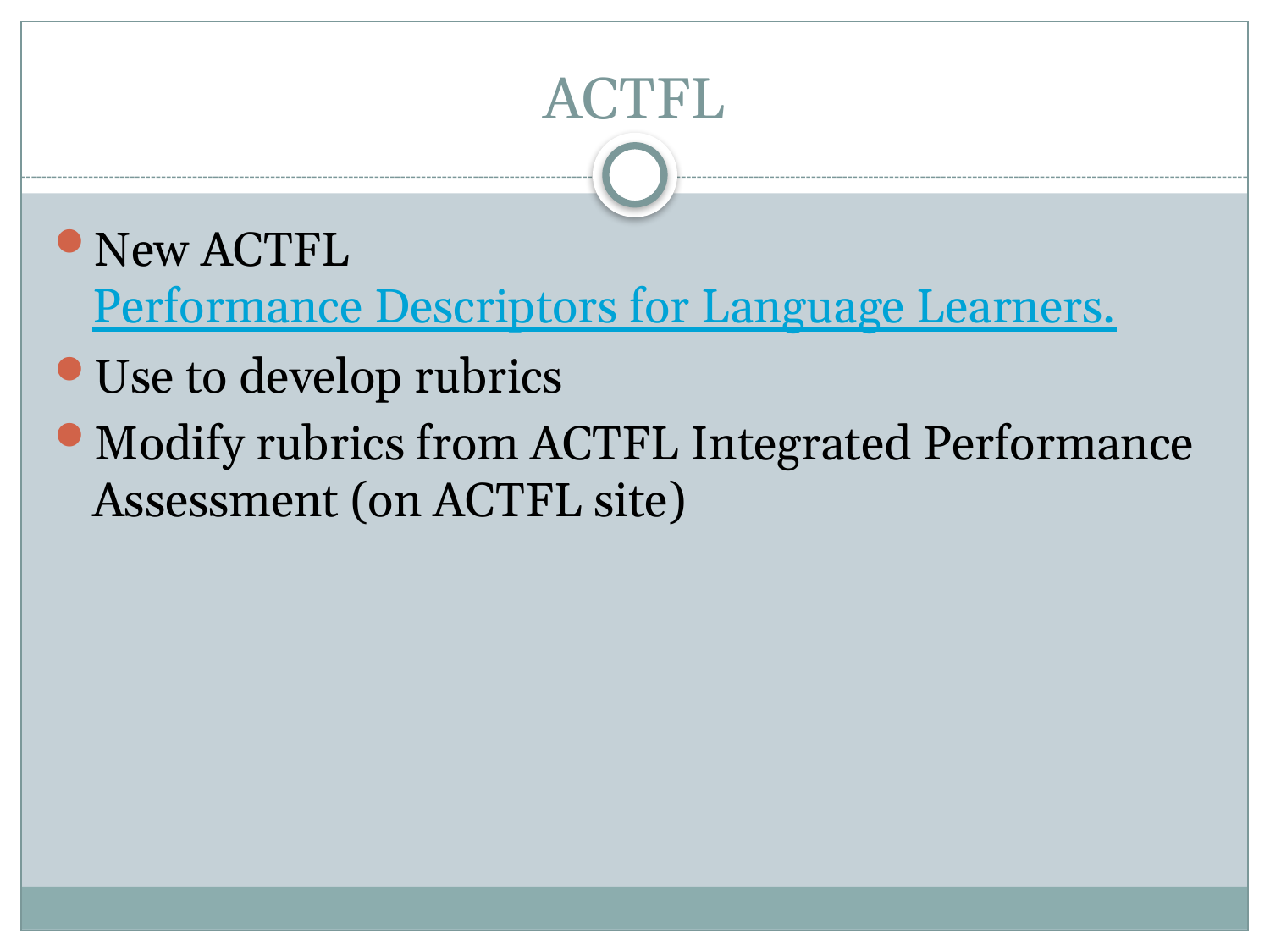

# ACTFL
New ACTFL Performance Descriptors for Language Learners.
Use to develop rubrics
Modify rubrics from ACTFL Integrated Performance Assessment (on ACTFL site)